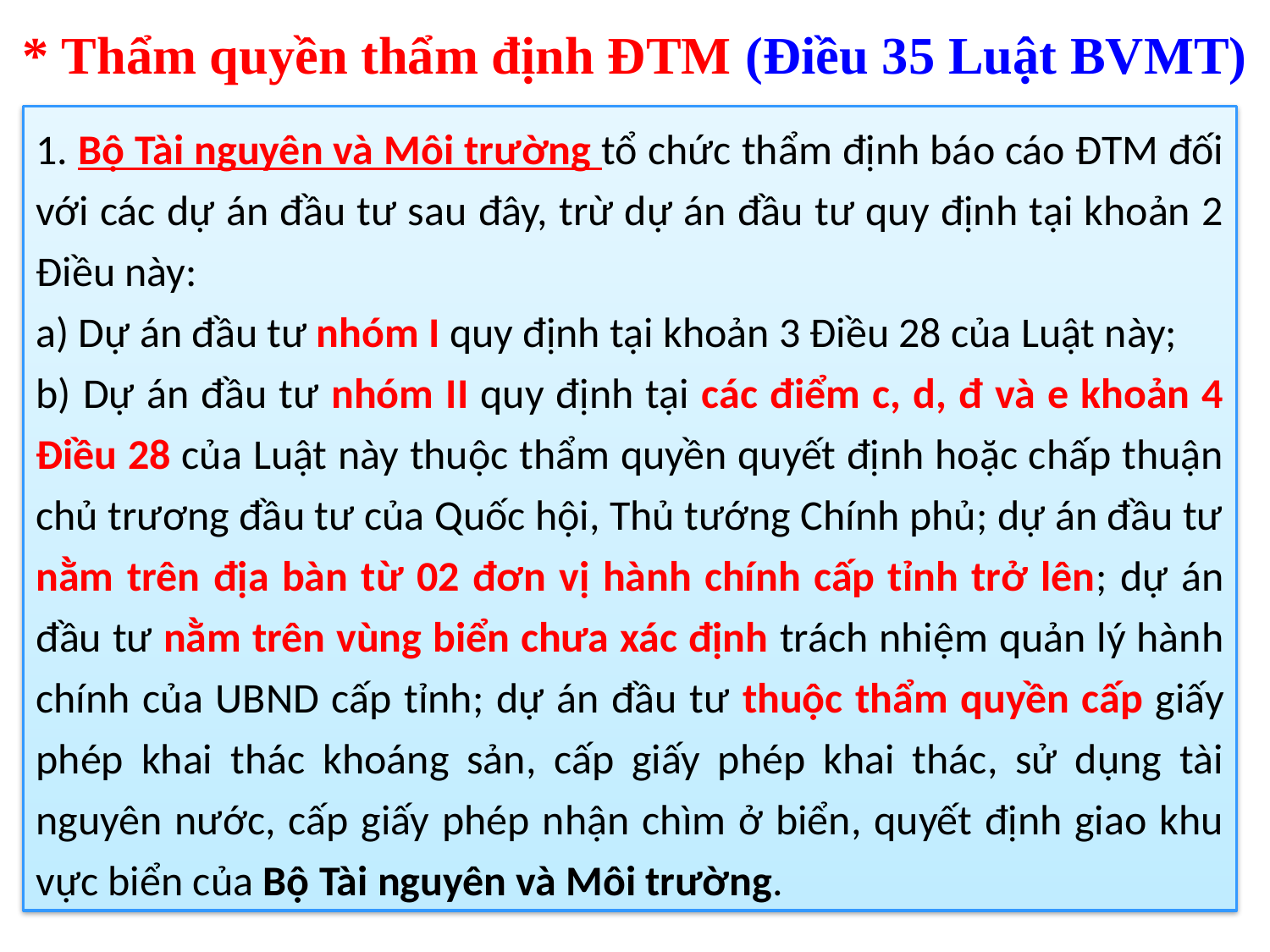

* Thẩm quyền thẩm định ĐTM (Điều 35 Luật BVMT)
1. Bộ Tài nguyên và Môi trường tổ chức thẩm định báo cáo ĐTM đối với các dự án đầu tư sau đây, trừ dự án đầu tư quy định tại khoản 2 Điều này:
a) Dự án đầu tư nhóm I quy định tại khoản 3 Điều 28 của Luật này;
b) Dự án đầu tư nhóm II quy định tại các điểm c, d, đ và e khoản 4 Điều 28 của Luật này thuộc thẩm quyền quyết định hoặc chấp thuận chủ trương đầu tư của Quốc hội, Thủ tướng Chính phủ; dự án đầu tư nằm trên địa bàn từ 02 đơn vị hành chính cấp tỉnh trở lên; dự án đầu tư nằm trên vùng biển chưa xác định trách nhiệm quản lý hành chính của UBND cấp tỉnh; dự án đầu tư thuộc thẩm quyền cấp giấy phép khai thác khoáng sản, cấp giấy phép khai thác, sử dụng tài nguyên nước, cấp giấy phép nhận chìm ở biển, quyết định giao khu vực biển của Bộ Tài nguyên và Môi trường.